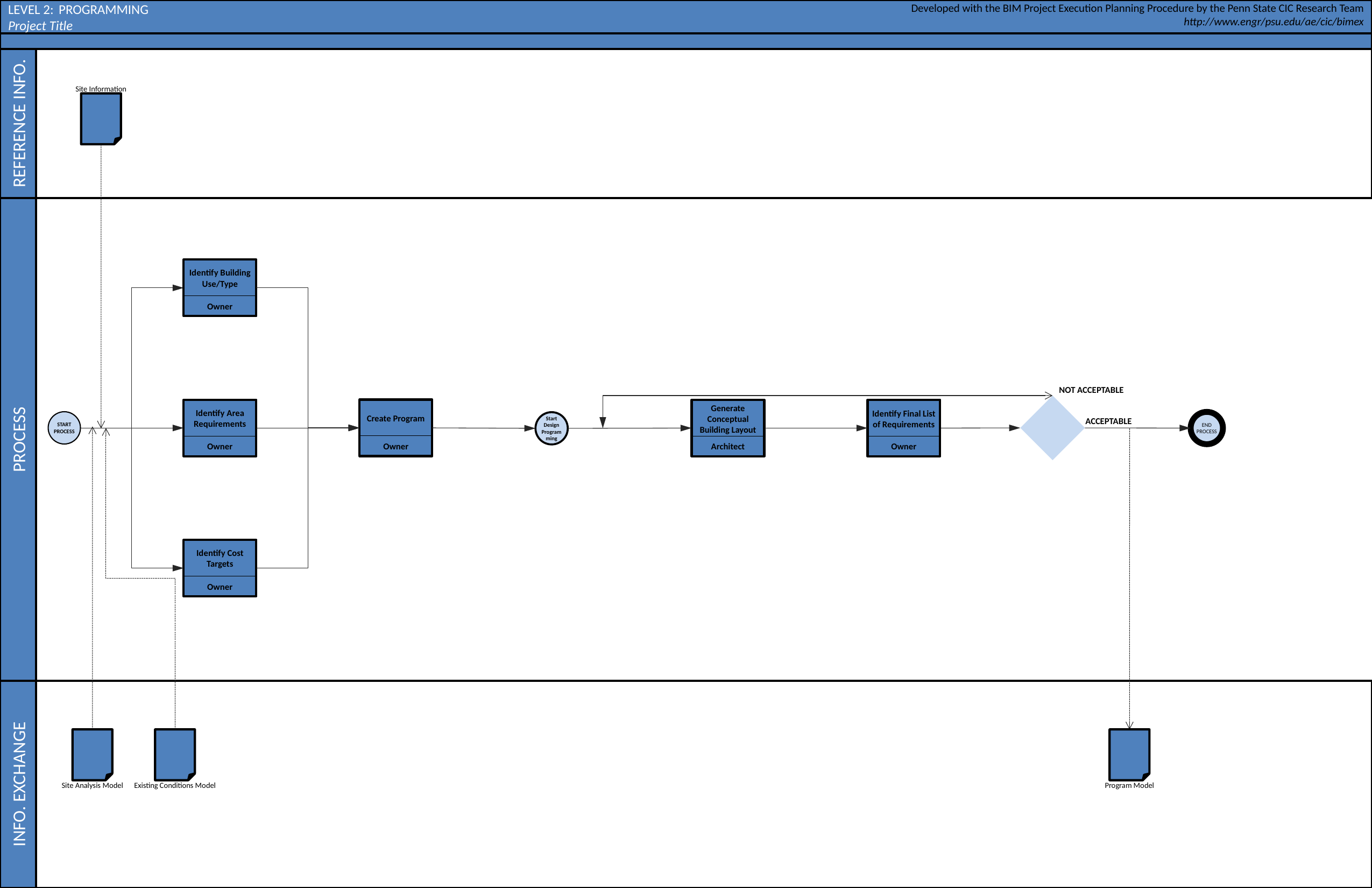

# programming
Site Information

Identify Building Use/Type
Owner

Identify Area Requirements
Owner

Identify Cost Targets
Owner
NOT ACCEPTABLE
Is site acceptable and available?

Create Program
Owner

Identify Final List of Requirements
Owner

Generate Conceptual Building Layout
Architect
START PROCESS
END PROCESS
Start Design Programming
ACCEPTABLE

Program Model

Existing Conditions Model

Site Analysis Model